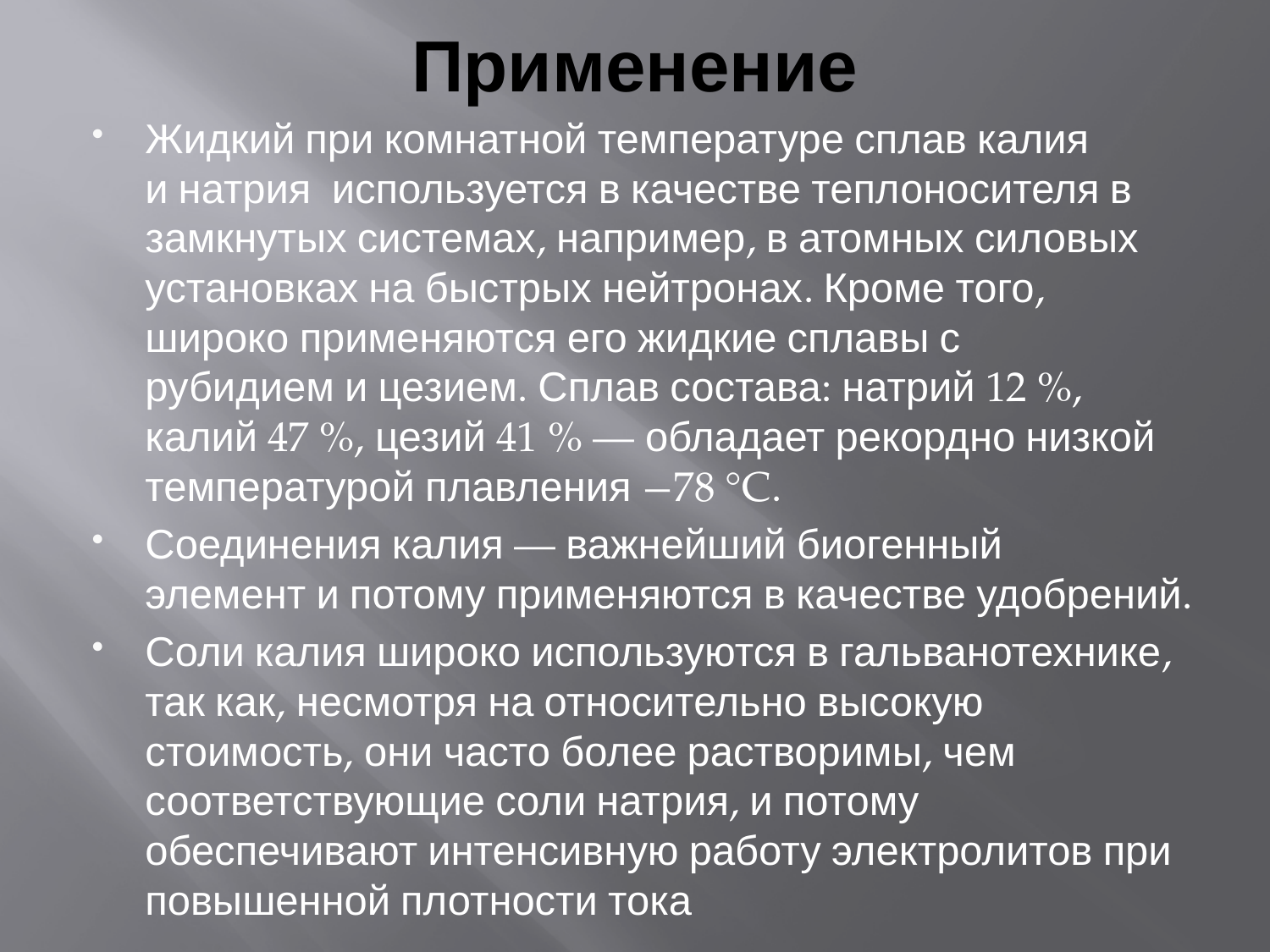

# Применение
Жидкий при комнатной температуре сплав калия и натрия  используется в качестве теплоносителя в замкнутых системах, например, в атомных силовых установках на быстрых нейтронах. Кроме того, широко применяются его жидкие сплавы с рубидием и цезием. Сплав состава: натрий 12 %, калий 47 %, цезий 41 % — обладает рекордно низкой температурой плавления −78 °C.
Соединения калия — важнейший биогенный элемент и потому применяются в качестве удобрений.
Соли калия широко используются в гальванотехнике, так как, несмотря на относительно высокую стоимость, они часто более растворимы, чем соответствующие соли натрия, и потому обеспечивают интенсивную работу электролитов при повышенной плотности тока